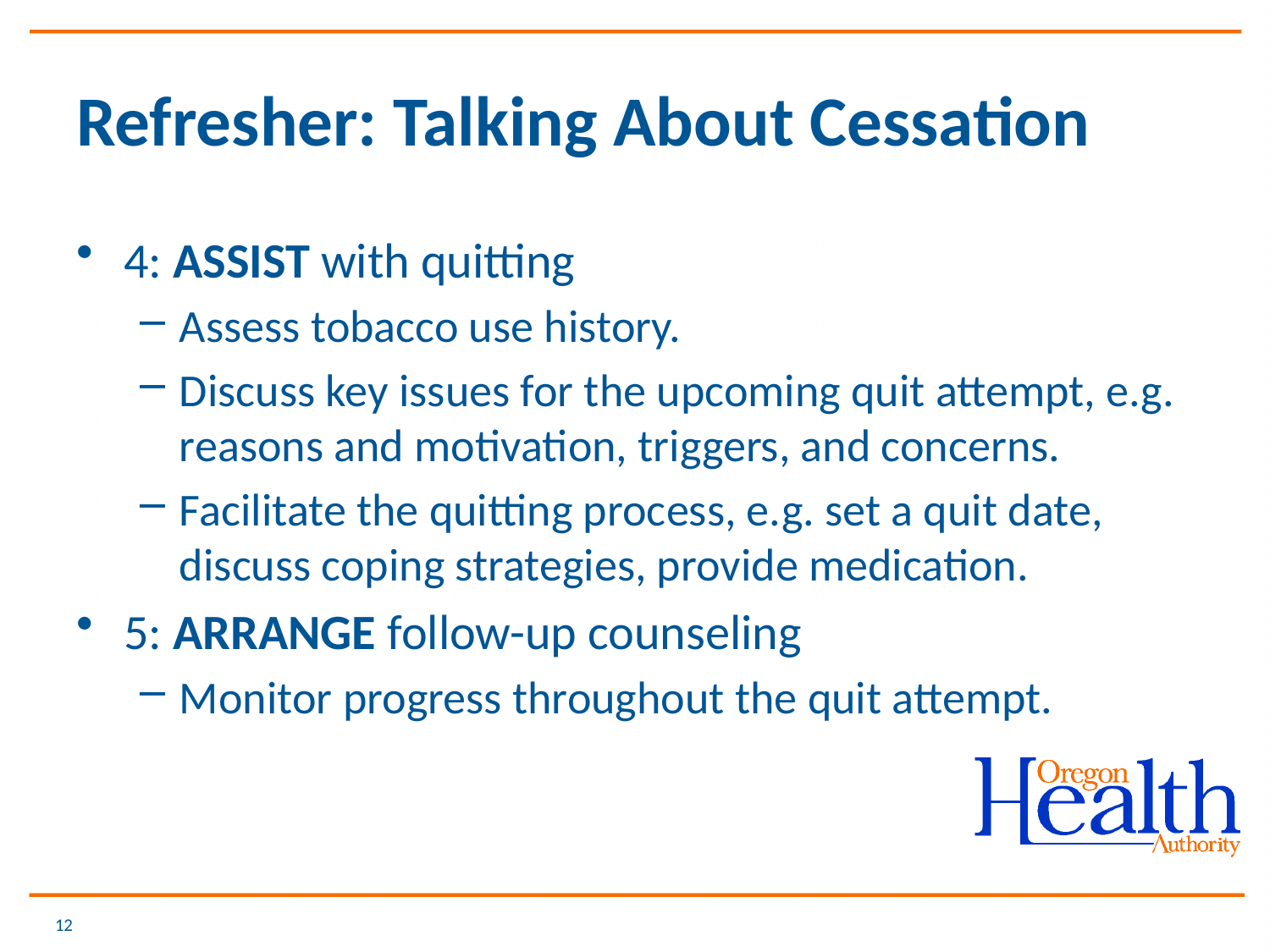

# Refresher: Talking About Cessation
4: ASSIST with quitting
Assess tobacco use history.
Discuss key issues for the upcoming quit attempt, e.g. reasons and motivation, triggers, and concerns.
Facilitate the quitting process, e.g. set a quit date, discuss coping strategies, provide medication.
5: ARRANGE follow-up counseling
Monitor progress throughout the quit attempt.
12